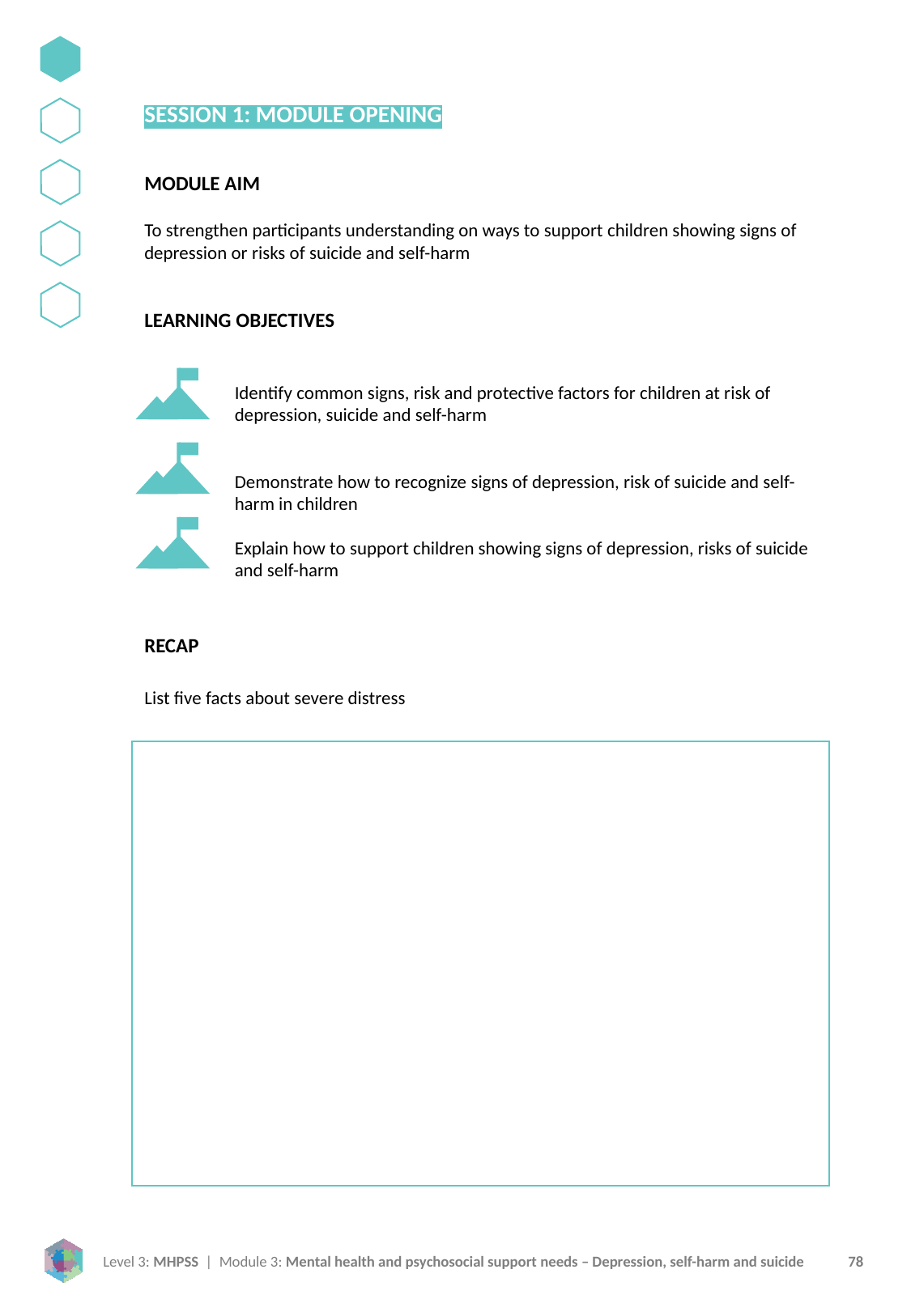

SESSION 1: MODULE OPENING

MODULE AIM
To strengthen participants understanding on ways to support children showing signs of depression or risks of suicide and self-harm

LEARNING OBJECTIVES

Identify common signs, risk and protective factors for children at risk of depression, suicide and self-harm

Demonstrate how to recognize signs of depression, risk of suicide and self-harm in children

Explain how to support children showing signs of depression, risks of suicide and self-harm

RECAP
List five facts about severe distress